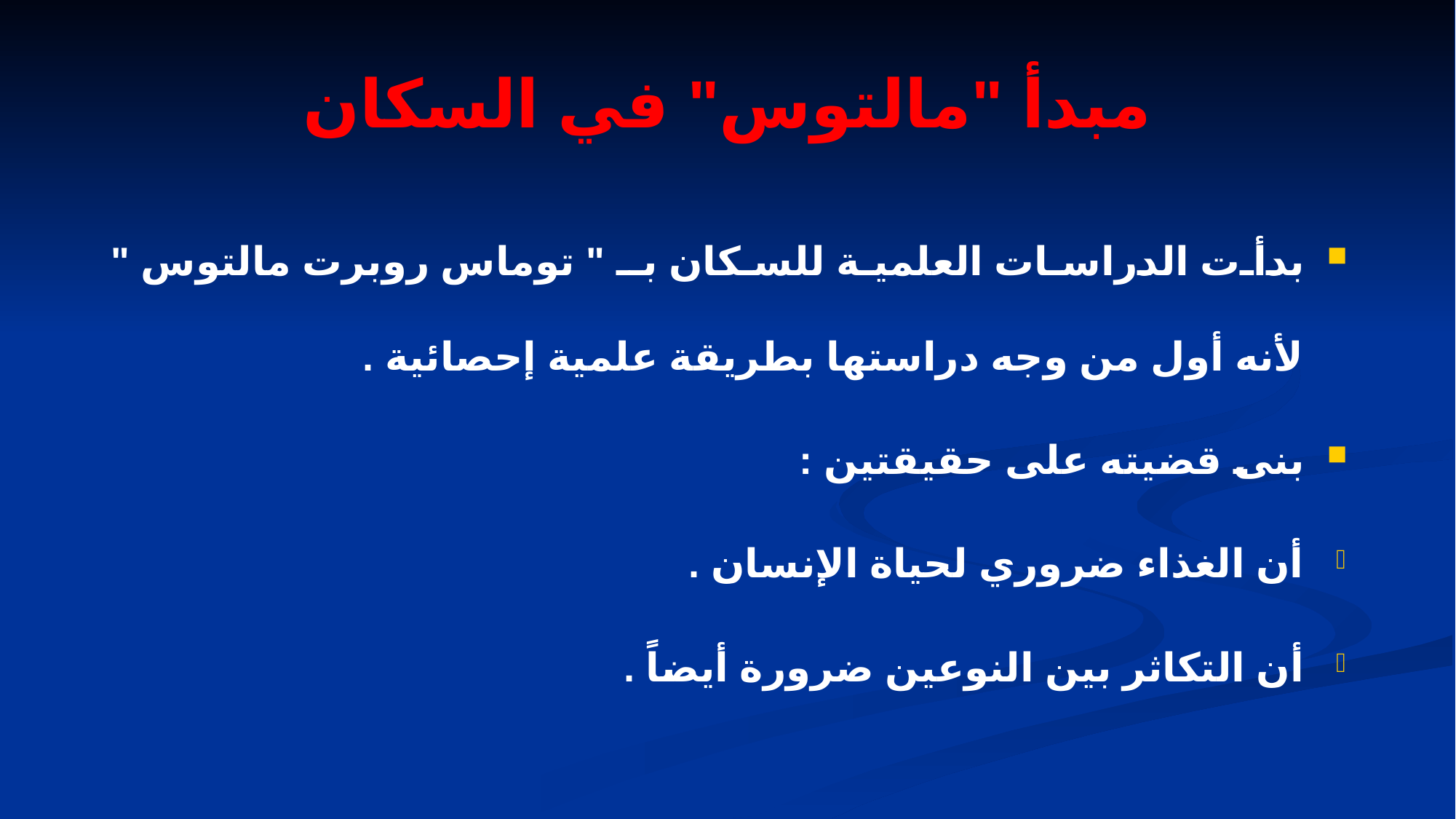

# مبدأ "مالتوس" في السكان
بدأت الدراسات العلمية للسكان بـ " توماس روبرت مالتوس " لأنه أول من وجه دراستها بطريقة علمية إحصائية .
بنى قضيته على حقيقتين :
أن الغذاء ضروري لحياة الإنسان .
أن التكاثر بين النوعين ضرورة أيضاً .